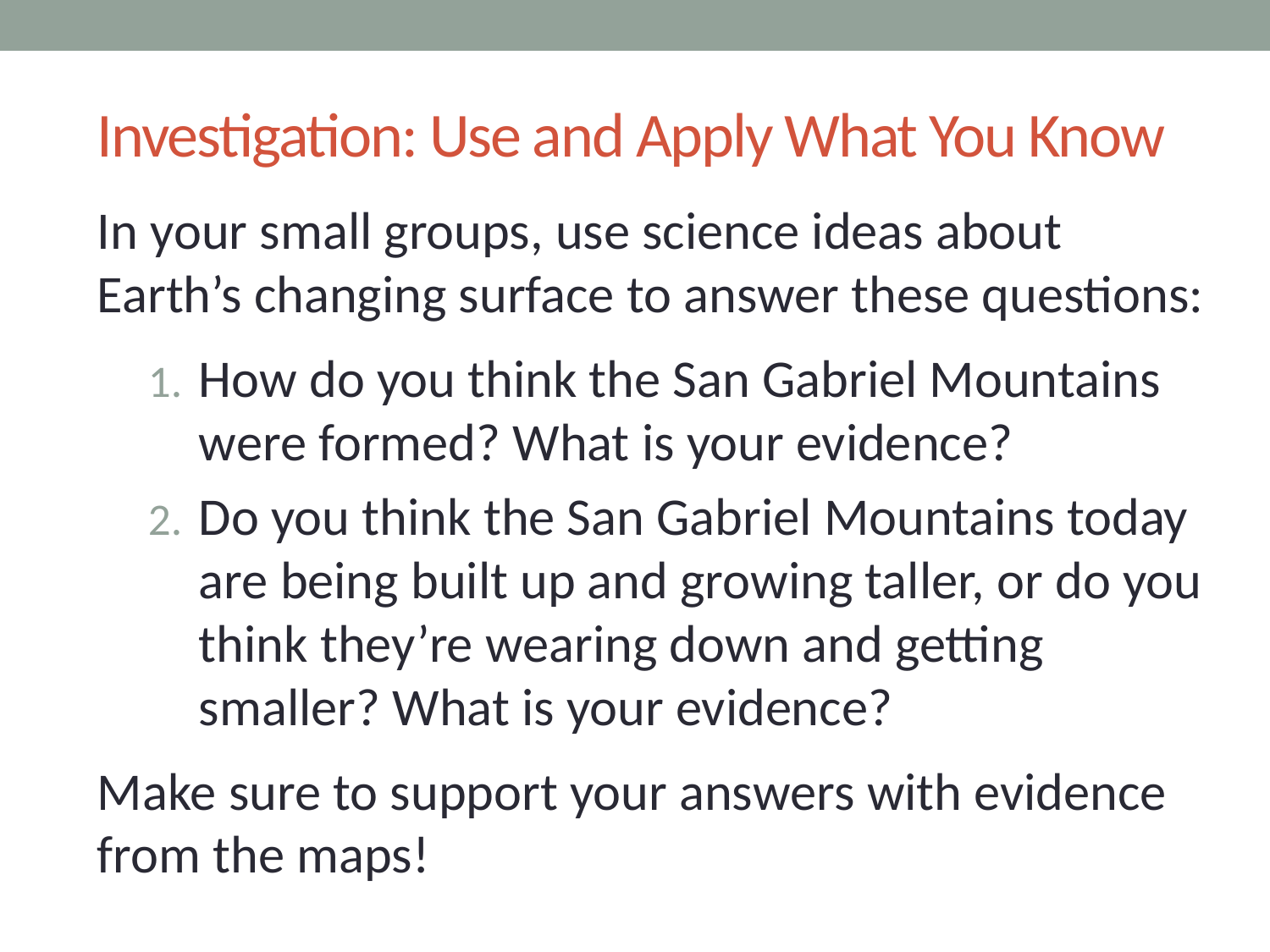

# Investigation: Use and Apply What You Know
In your small groups, use science ideas about Earth’s changing surface to answer these questions:
How do you think the San Gabriel Mountains were formed? What is your evidence?
Do you think the San Gabriel Mountains today are being built up and growing taller, or do you think they’re wearing down and getting smaller? What is your evidence?
Make sure to support your answers with evidence from the maps!